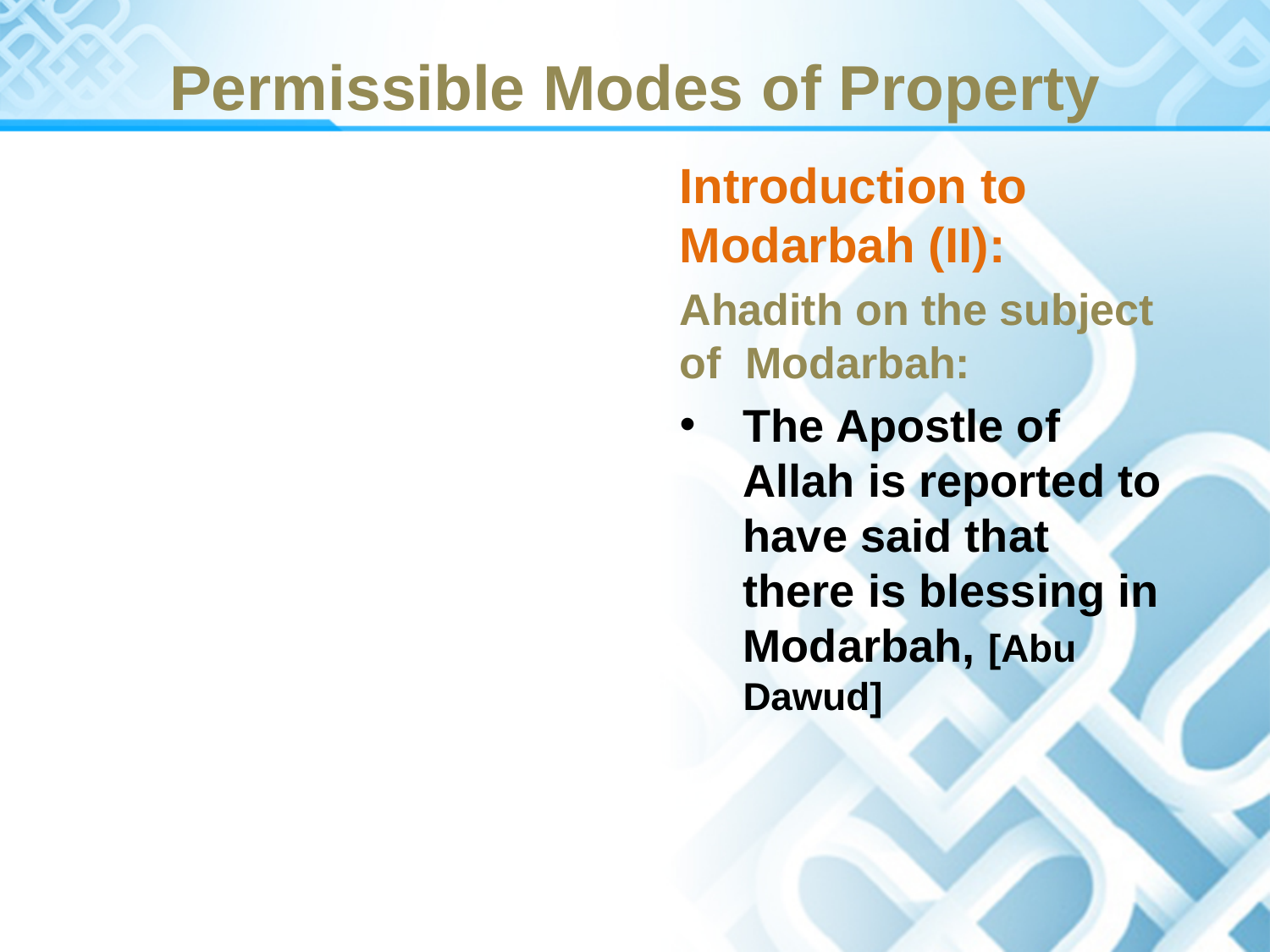

Permissible Modes of Property
Introduction to Modarbah (II):
Ahadith on the subject of  Modarbah:
The Apostle of Allah is reported to have said that there is blessing in Modarbah, [Abu Dawud]